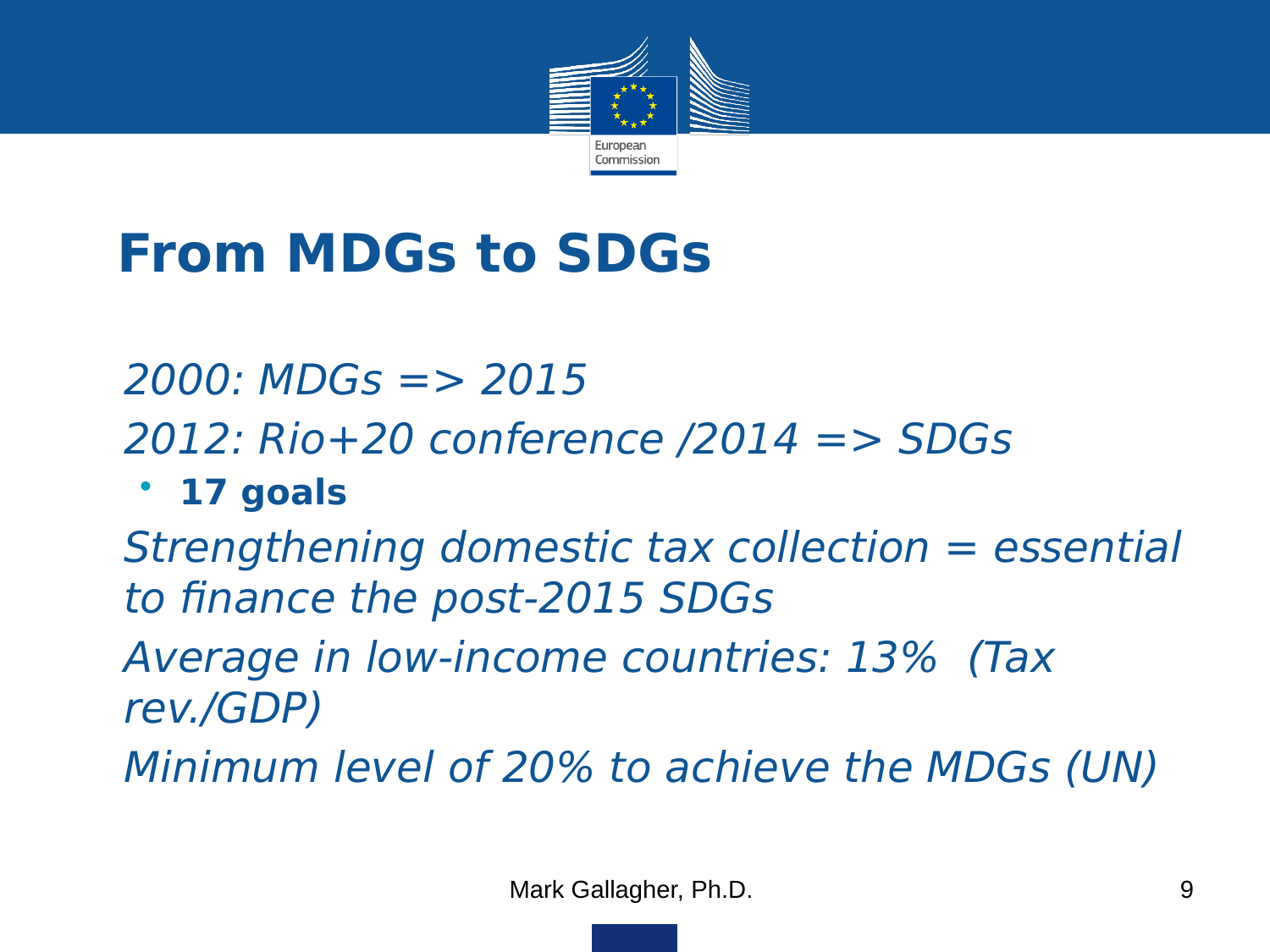

2000: MDGs => 2015
2012: Rio+20 conference /2014 => SDGs
17 goals
Strengthening domestic tax collection = essential to finance the post-2015 SDGs
Average in low-income countries: 13%  (Tax rev./GDP)
Minimum level of 20% to achieve the MDGs (UN)
# From MDGs to SDGs
Mark Gallagher, Ph.D.
9